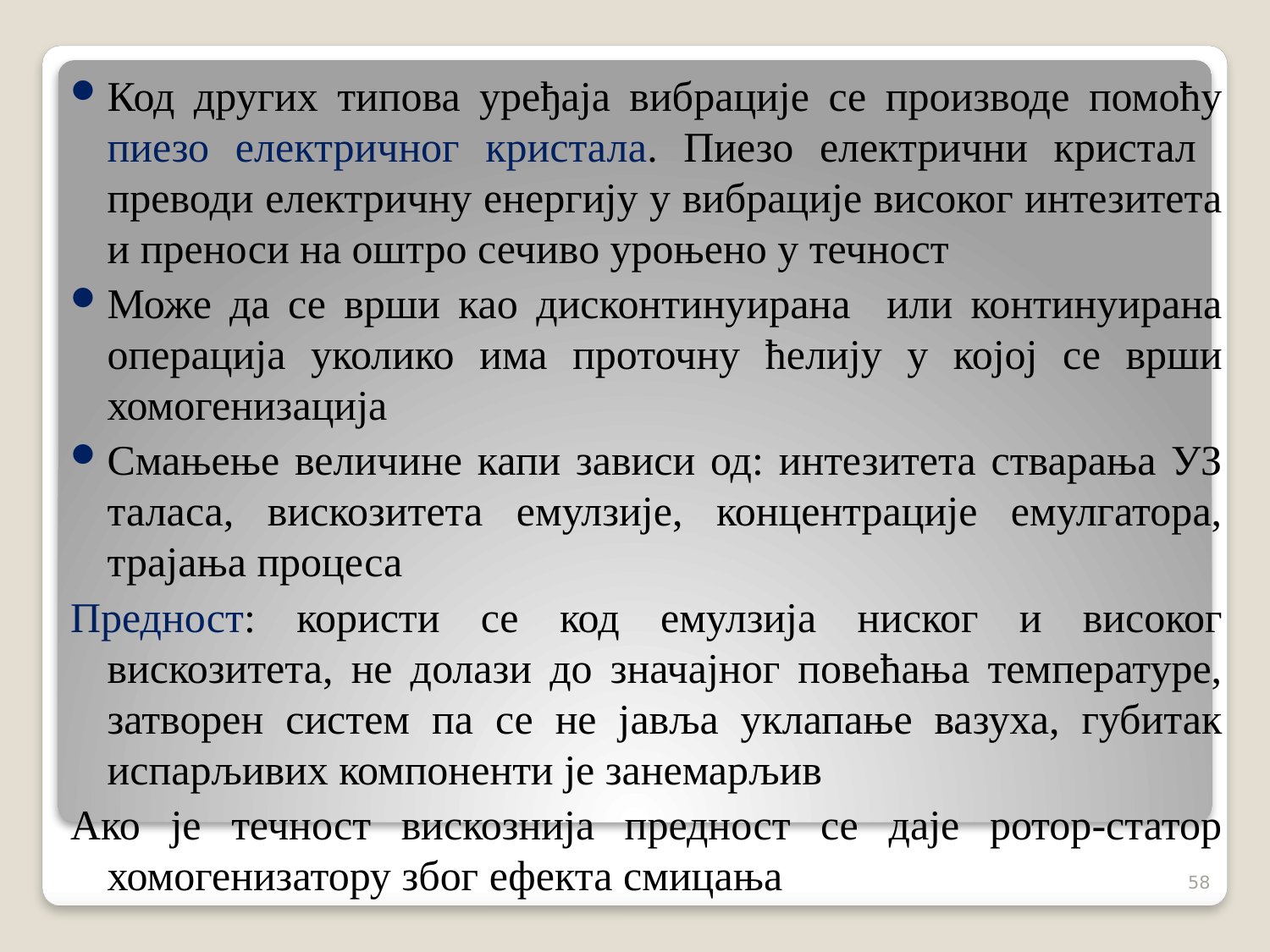

Код других типова уређаја вибрације се производе помоћу пиезо електричног кристала. Пиезо електрични кристал  преводи електричну енергију у вибрације високог интезитета и преноси на оштро сечиво уроњено у течност
Може да се врши као дисконтинуирана  или континуирана операција уколико има проточну ћелију у којој се врши хомогенизација
Смањење величине капи зависи од: интезитета стварања УЗ таласа, вискозитета емулзије, концентрације емулгатора, трајања процеса
Предност: користи се код емулзија ниског и високог вискозитета, не долази до значајног повећања температуре, затворен систем па се не јавља уклапање вазуха, губитак испарљивих компоненти је занемарљив
Ако је течност вискознија предност се даје ротор-статор хомогенизатору због ефекта смицања
58